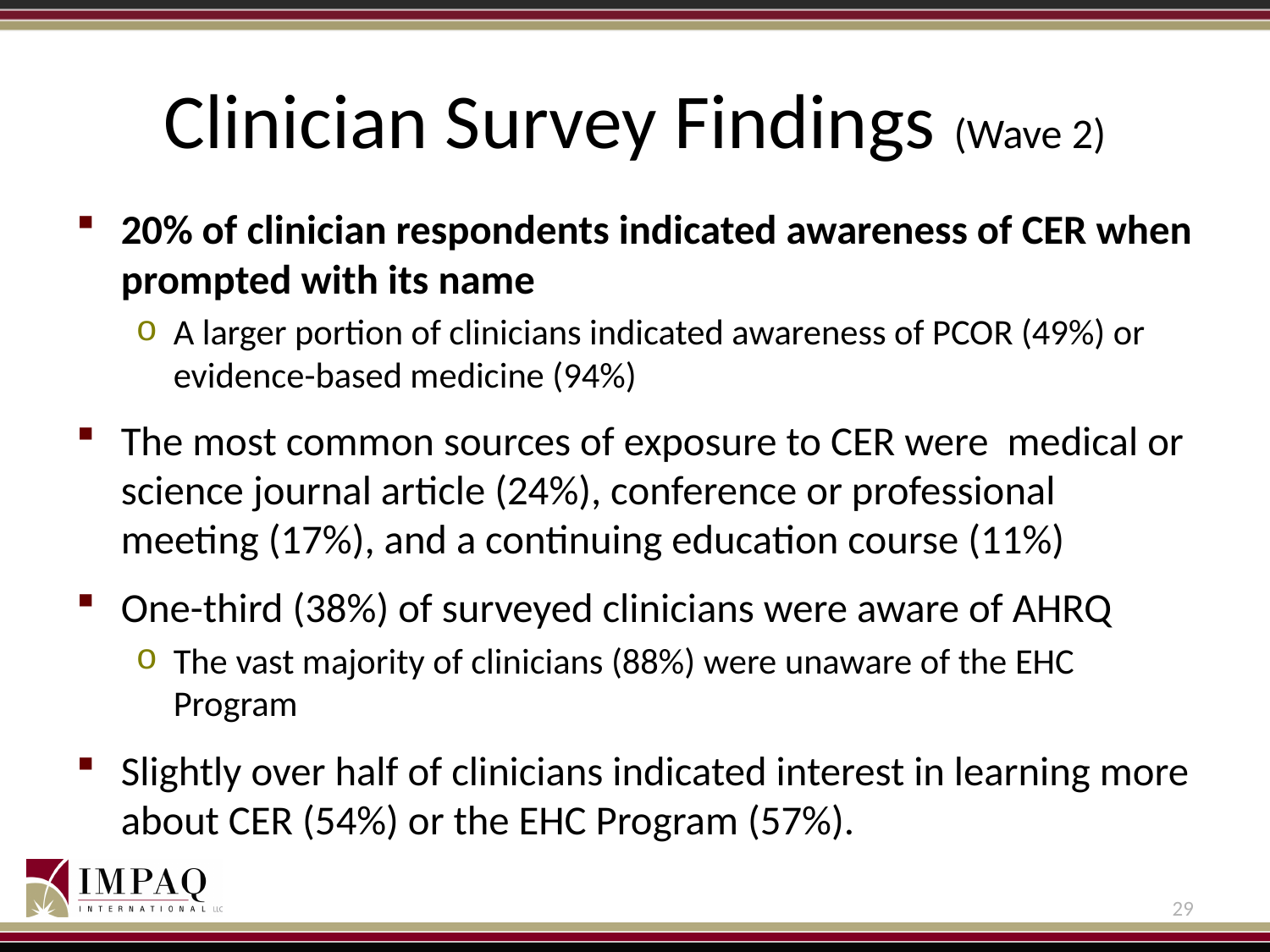

# Clinician Survey Findings (Wave 2)
20% of clinician respondents indicated awareness of CER when prompted with its name
A larger portion of clinicians indicated awareness of PCOR (49%) or evidence-based medicine (94%)

The most common sources of exposure to CER were  medical or science journal article (24%), conference or professional meeting (17%), and a continuing education course (11%)

One-third (38%) of surveyed clinicians were aware of AHRQ
The vast majority of clinicians (88%) were unaware of the EHC Program

Slightly over half of clinicians indicated interest in learning more about CER (54%) or the EHC Program (57%).

29